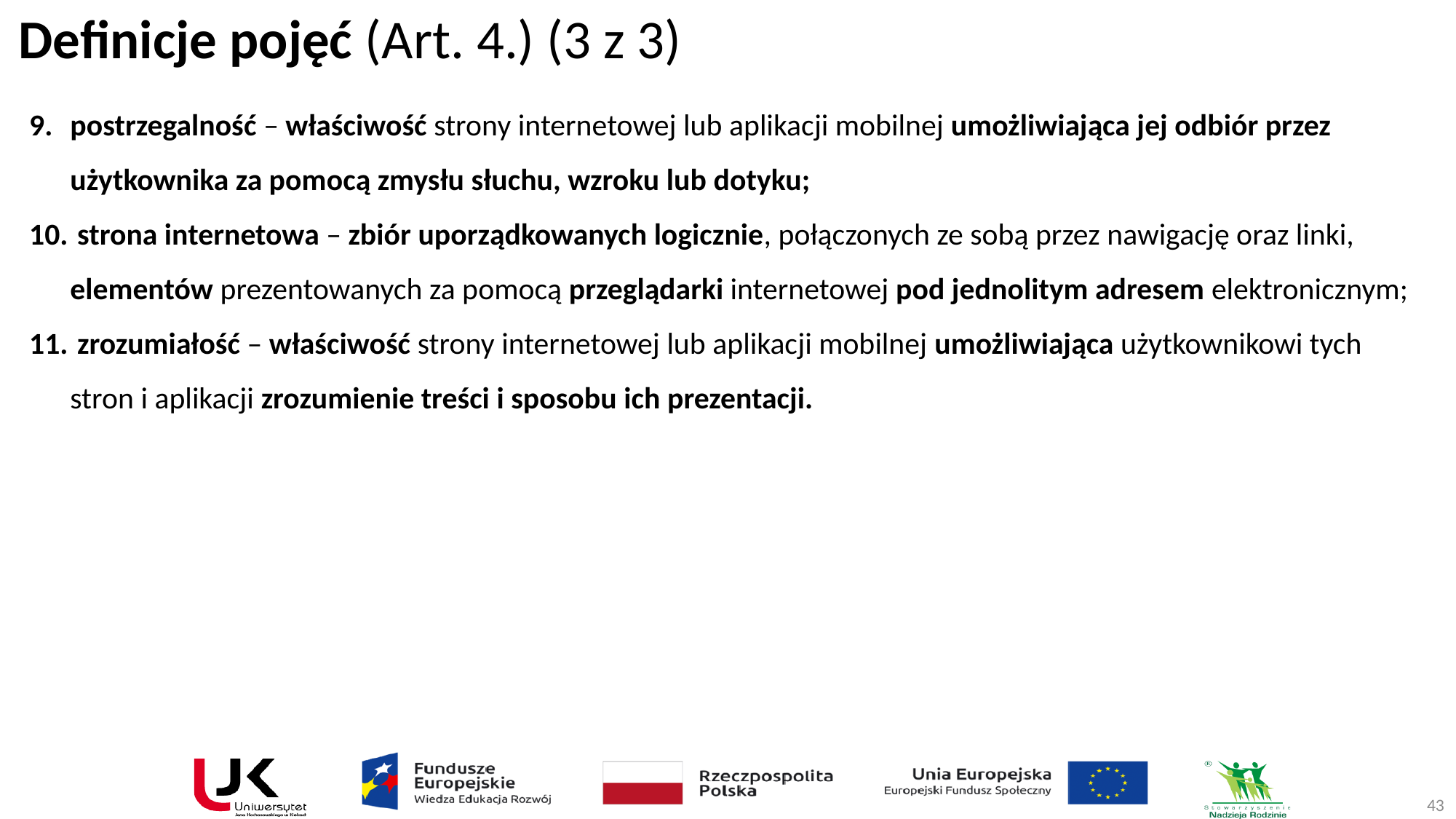

# Definicje pojęć (Art. 4.) (3 z 3)
postrzegalność – właściwość strony internetowej lub aplikacji mobilnej umożliwiająca jej odbiór przez użytkownika za pomocą zmysłu słuchu, wzroku lub dotyku;
 strona internetowa – zbiór uporządkowanych logicznie, połączonych ze sobą przez nawigację oraz linki, elementów prezentowanych za pomocą przeglądarki internetowej pod jednolitym adresem elektronicznym;
 zrozumiałość – właściwość strony internetowej lub aplikacji mobilnej umożliwiająca użytkownikowi tych stron i aplikacji zrozumienie treści i sposobu ich prezentacji.

43